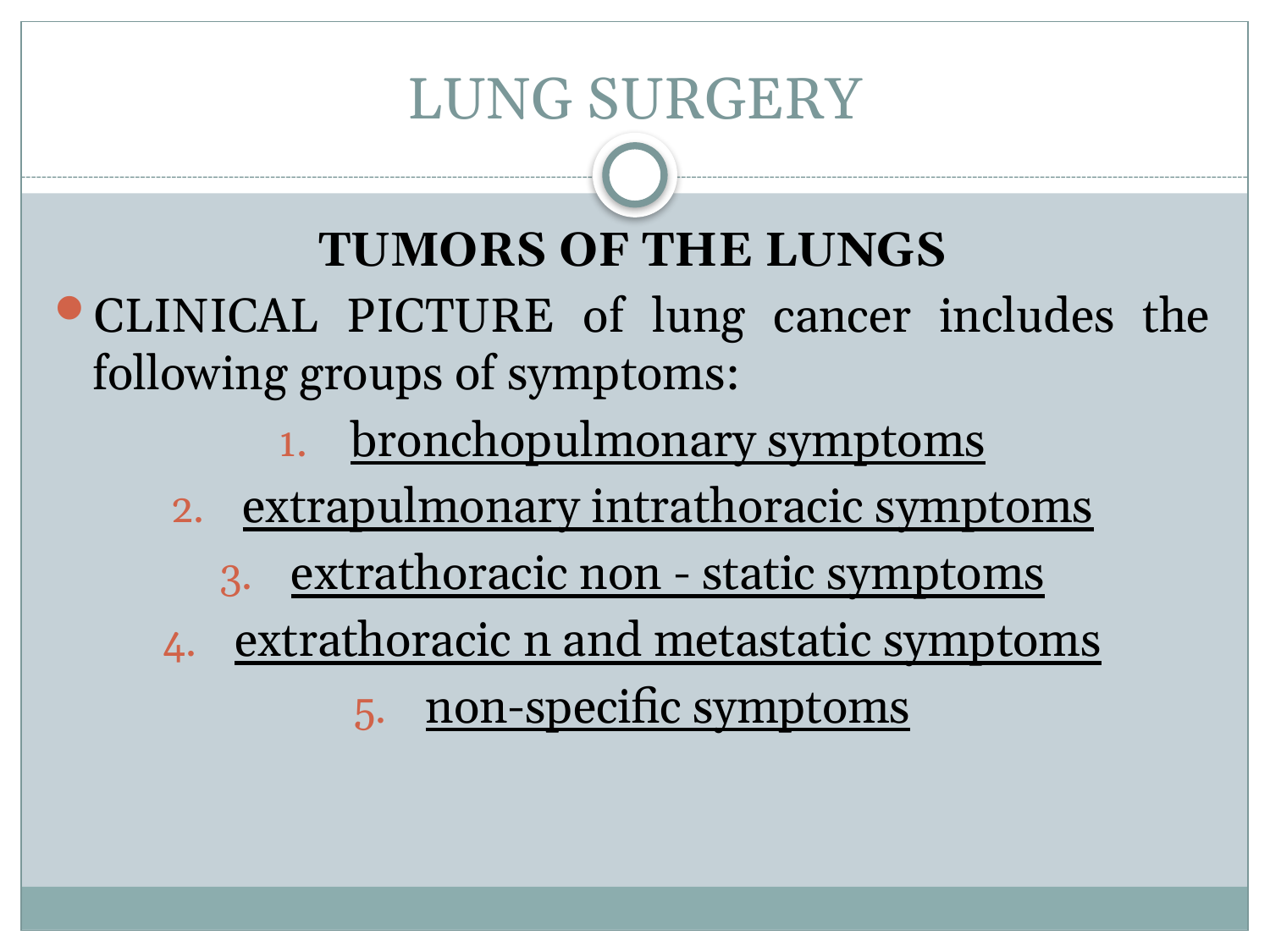

# LUNG SURGERY
TUMORS OF THE LUNGS
CLINICAL PICTURE of lung cancer includes the following groups of symptoms:
bronchopulmonary symptoms
extrapulmonary intrathoracic symptoms
extrathoracic non - static symptoms
extrathoracic n and metastatic symptoms
non-specific symptoms